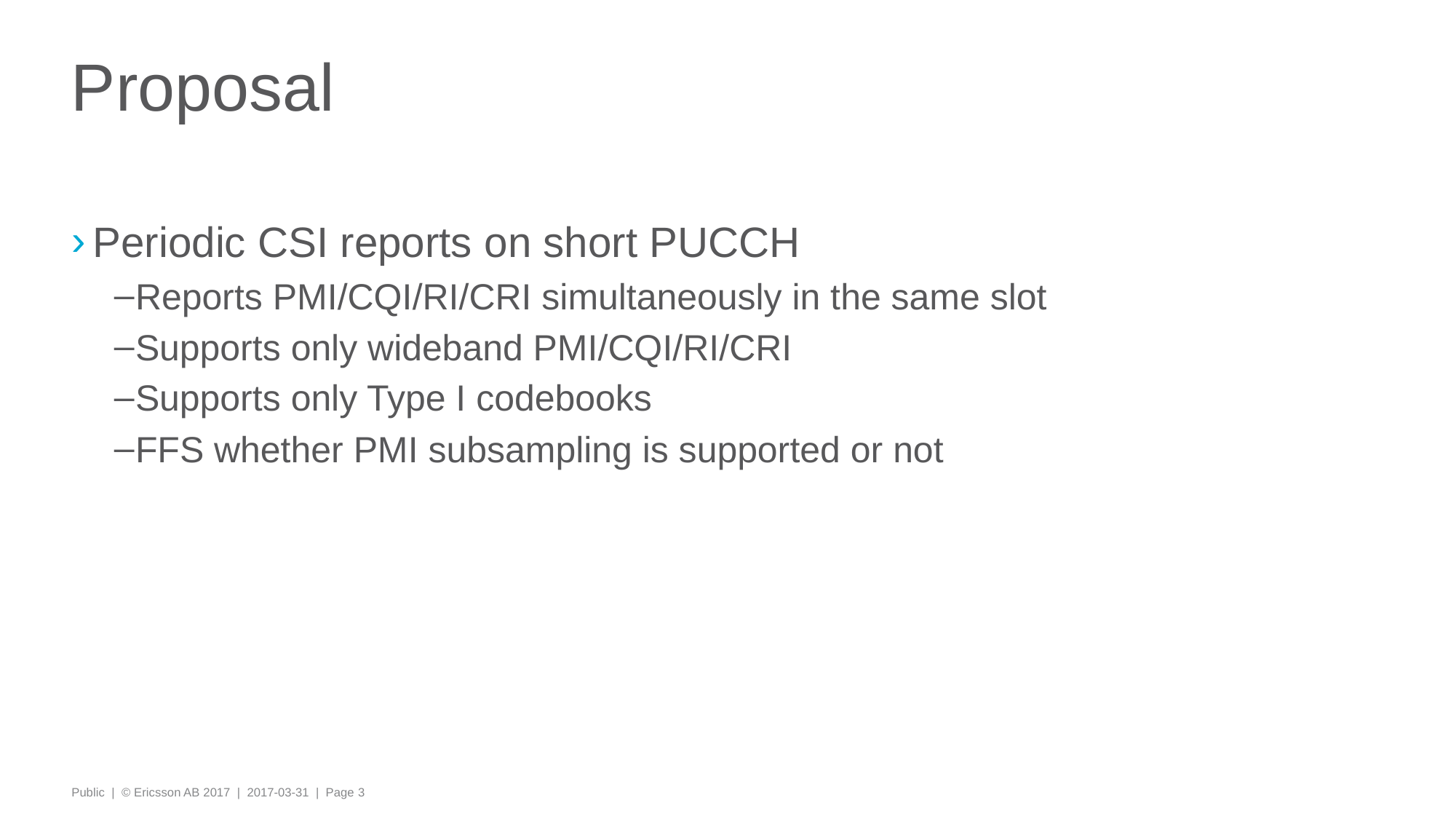

# Proposal
Periodic CSI reports on short PUCCH
Reports PMI/CQI/RI/CRI simultaneously in the same slot
Supports only wideband PMI/CQI/RI/CRI
Supports only Type I codebooks
FFS whether PMI subsampling is supported or not